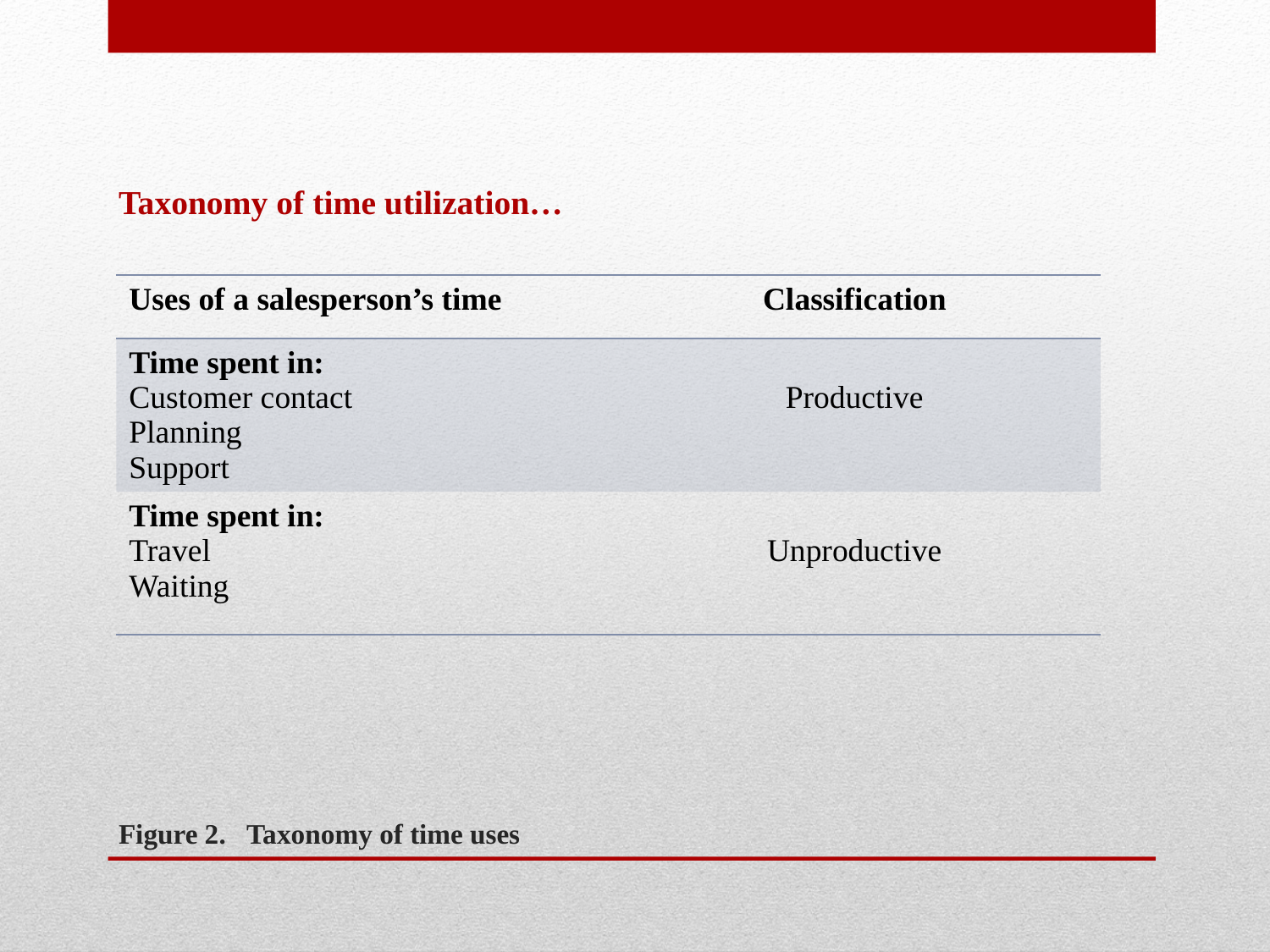

Taxonomy of time utilization…

| Uses of a salesperson’s time | Classification |
| --- | --- |
| Time spent in: Customer contact Planning Support | Productive |
| Time spent in: Travel Waiting | Unproductive |
# Figure 2.   Taxonomy of time uses